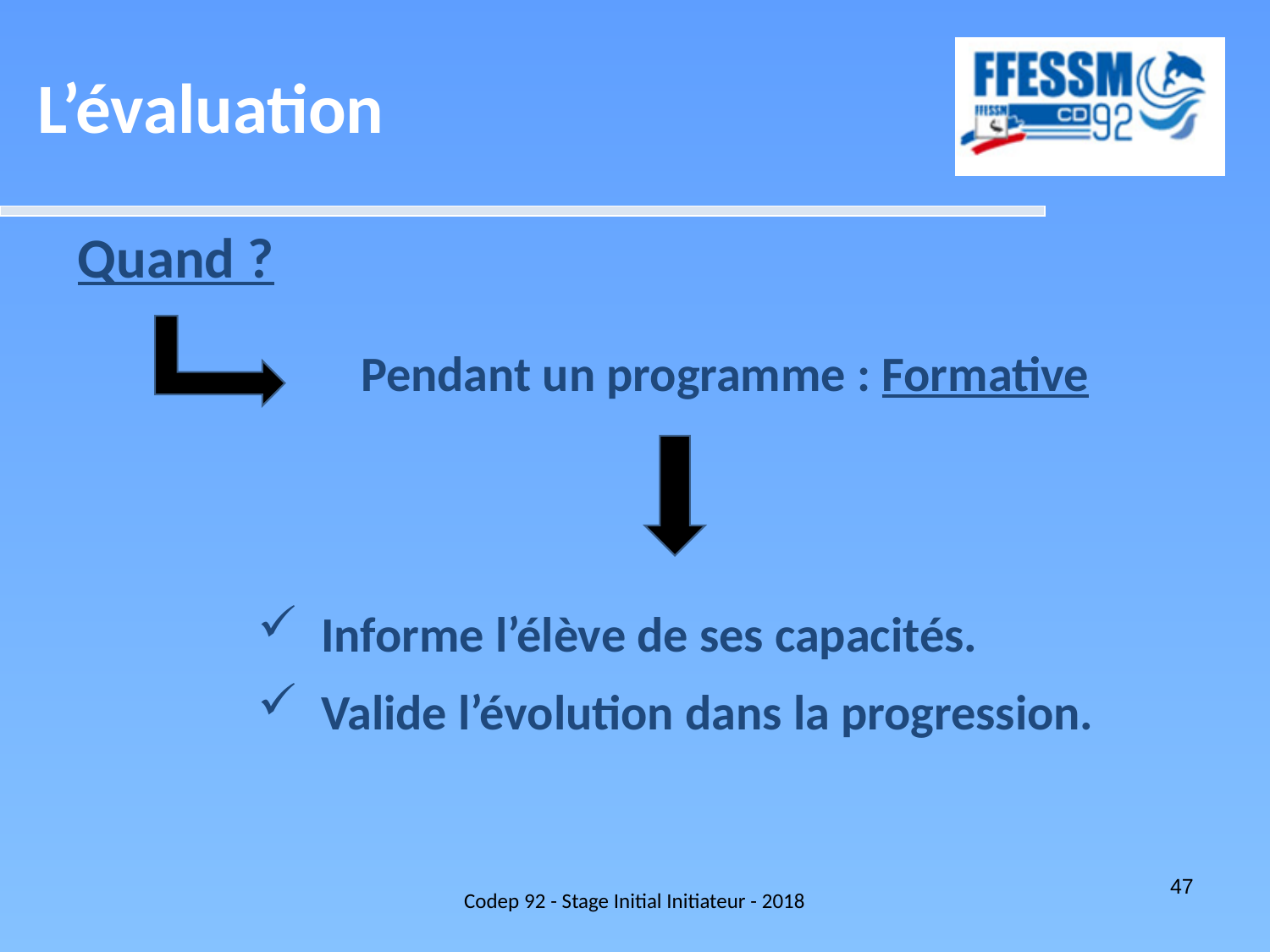

L’évaluation
Quand ?

Pendant un programme : Formative

Informe l’élève de ses capacités.

Valide l’évolution dans la progression.
Codep 92 - Stage Initial Initiateur - 2018
47